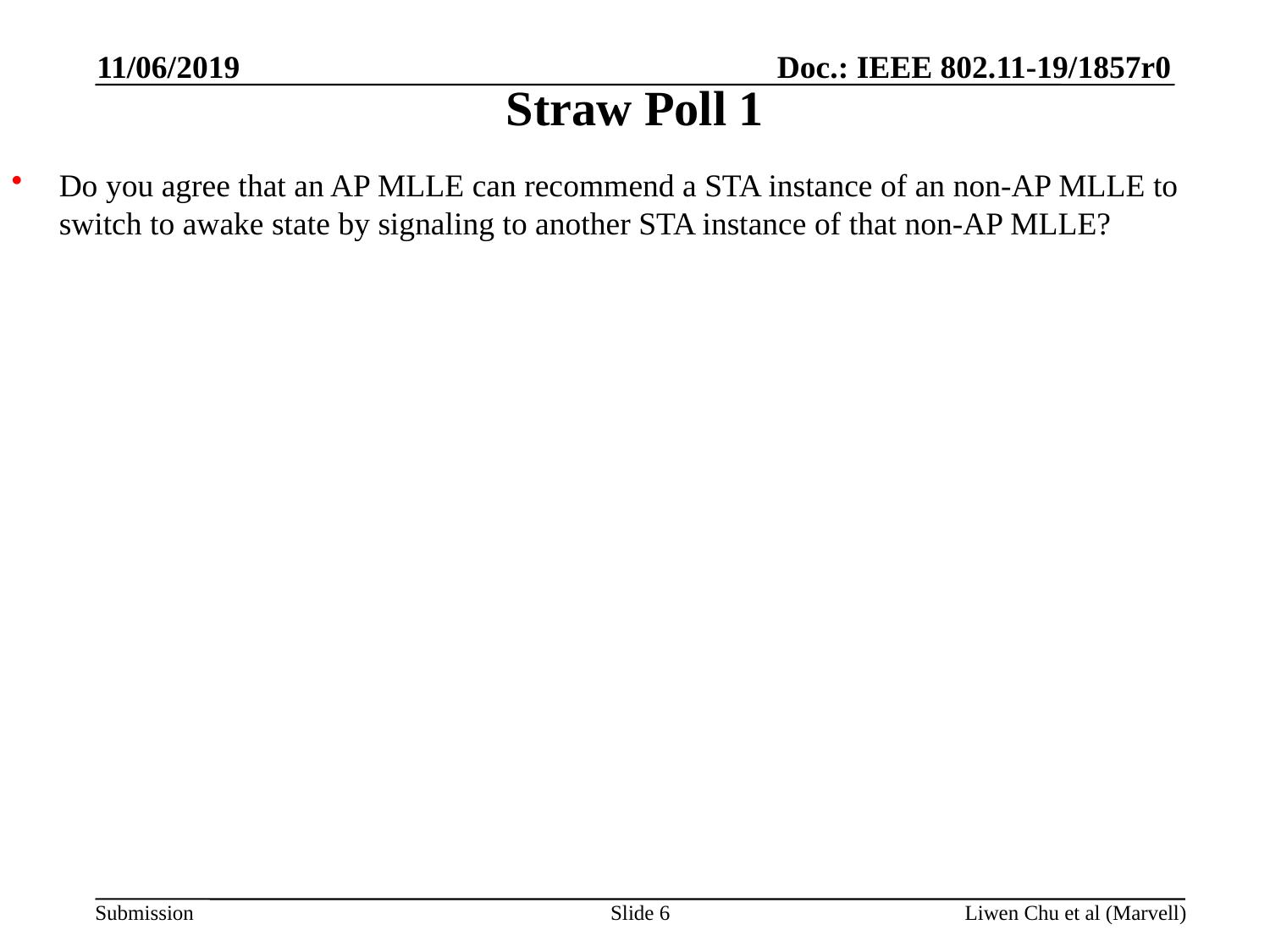

11/06/2019
# Straw Poll 1
Do you agree that an AP MLLE can recommend a STA instance of an non-AP MLLE to switch to awake state by signaling to another STA instance of that non-AP MLLE?
Slide 6
Liwen Chu et al (Marvell)